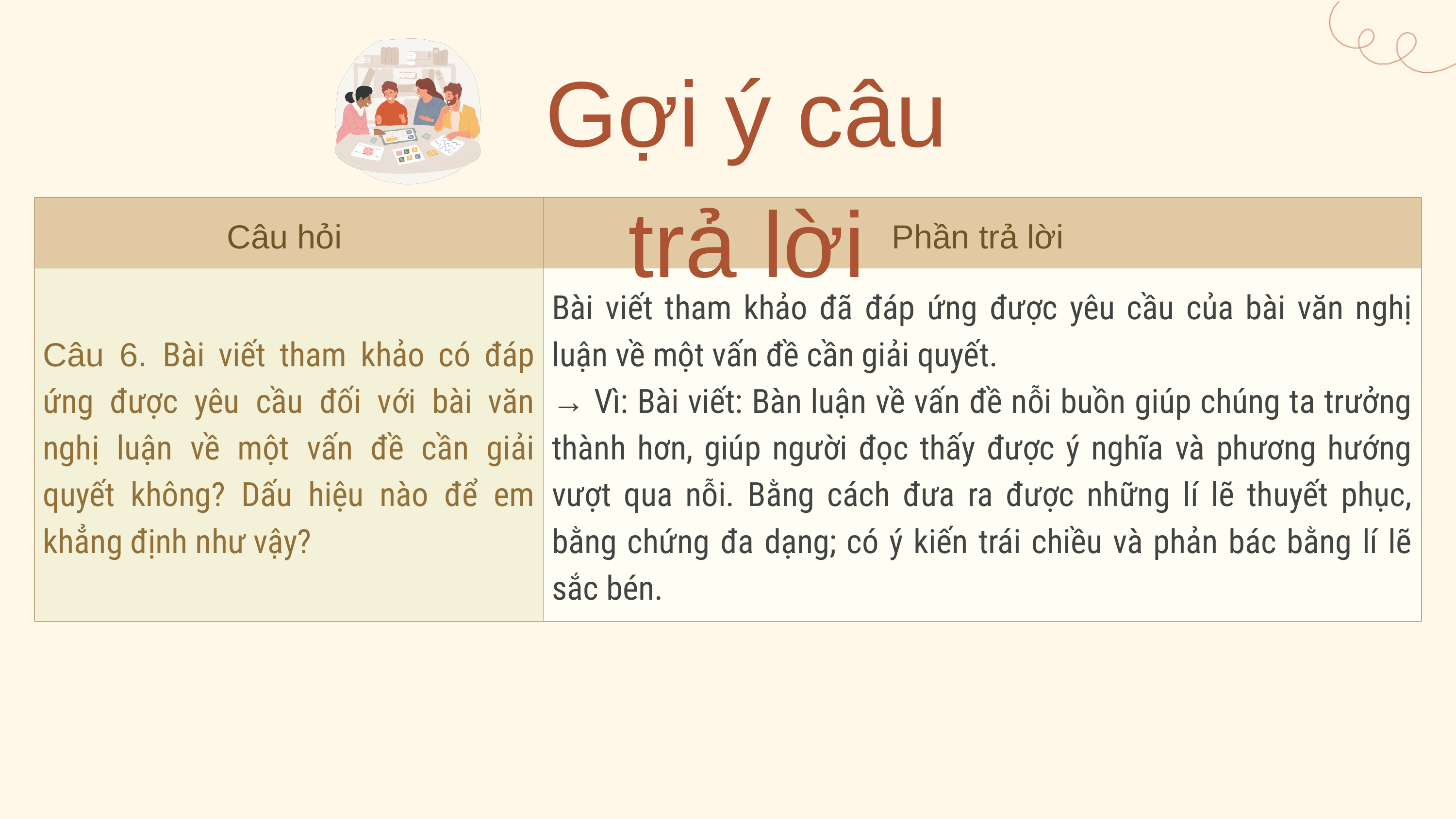

Gợi ý câu trả lời

| Câu hỏi | Phần trả lời |
| --- | --- |
| Câu 6. Bài viết tham khảo có đáp ứng được yêu cầu đối với bài văn nghị luận về một vấn đề cần giải quyết không? Dấu hiệu nào để em khẳng định như vậy? | Bài viết tham khảo đã đáp ứng được yêu cầu của bài văn nghị luận về một vấn đề cần giải quyết. → Vì: Bài viết: Bàn luận về vấn đề nỗi buồn giúp chúng ta trưởng thành hơn, giúp người đọc thấy được ý nghĩa và phương hướng vượt qua nỗi. Bằng cách đưa ra được những lí lẽ thuyết phục, bằng chứng đa dạng; có ý kiến trái chiều và phản bác bằng lí lẽ sắc bén. |